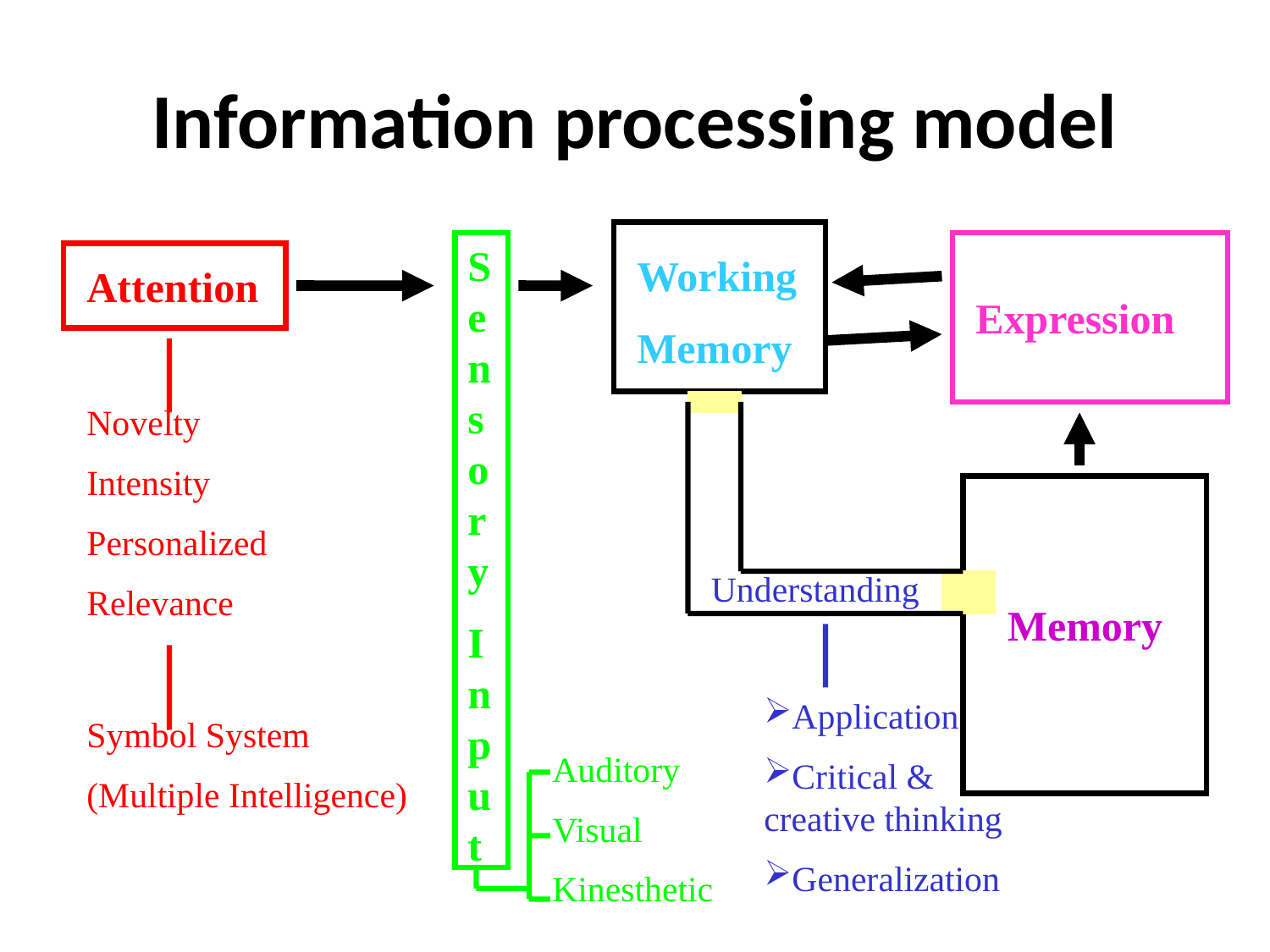

# Information processing model

Sensory
Input

Working
Memory
Attention

Novelty
Intensity
Personalized
Relevance

Symbol System
(Multiple Intelligence)

Expression

Understanding

Memory

Application
Critical &              creative thinking
Generalization
Auditory
Visual
Kinesthetic